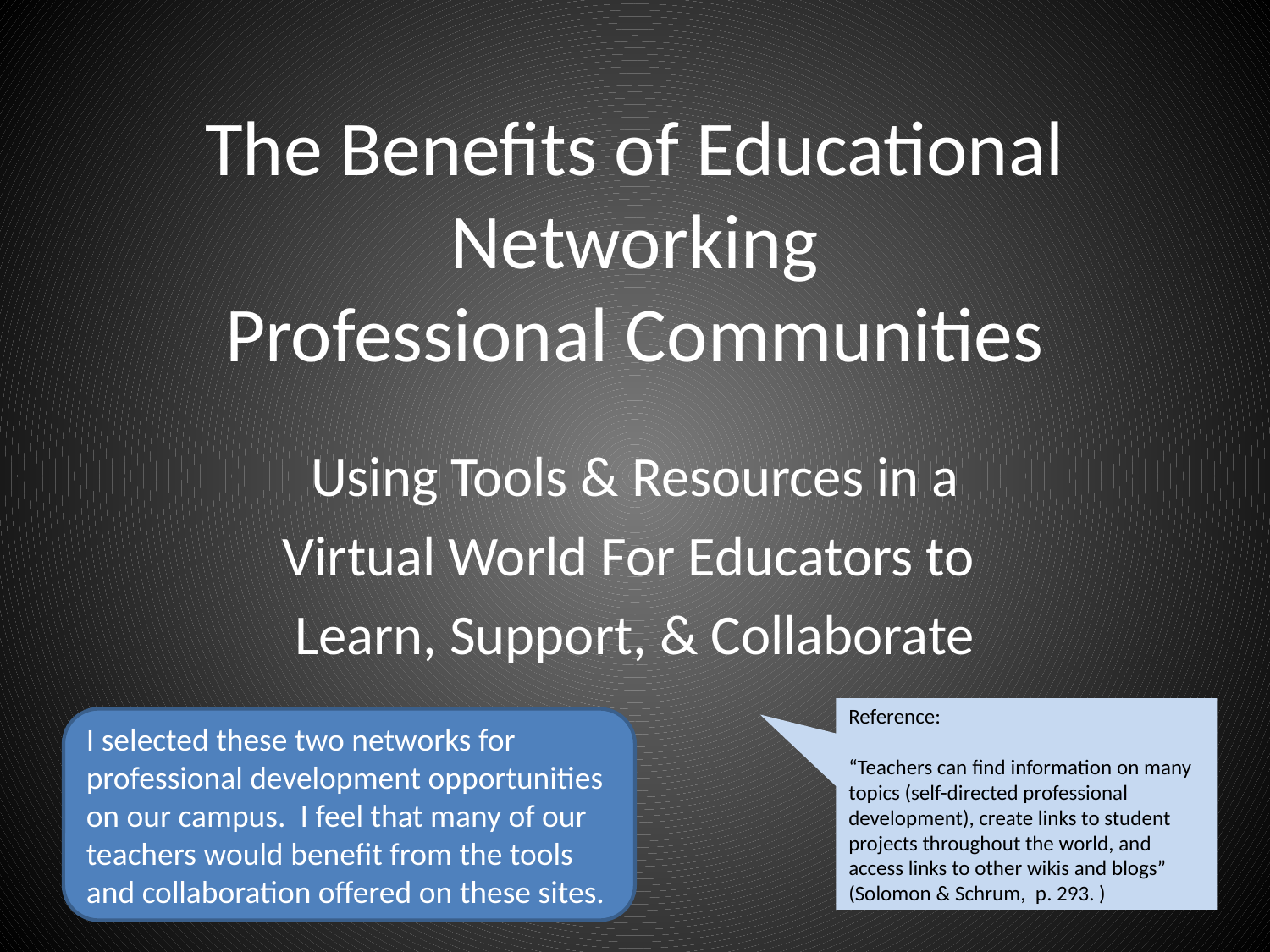

# The Benefits of Educational Networking Professional Communities
Using Tools & Resources in a
Virtual World For Educators to
Learn, Support, & Collaborate

Reference:

“Teachers can find information on many topics (self-directed professional development), create links to student projects throughout the world, and access links to other wikis and blogs” (Solomon & Schrum,  p. 293. )

I selected these two networks for professional development opportunities on our campus.  I feel that many of our teachers would benefit from the tools and collaboration offered on these sites.